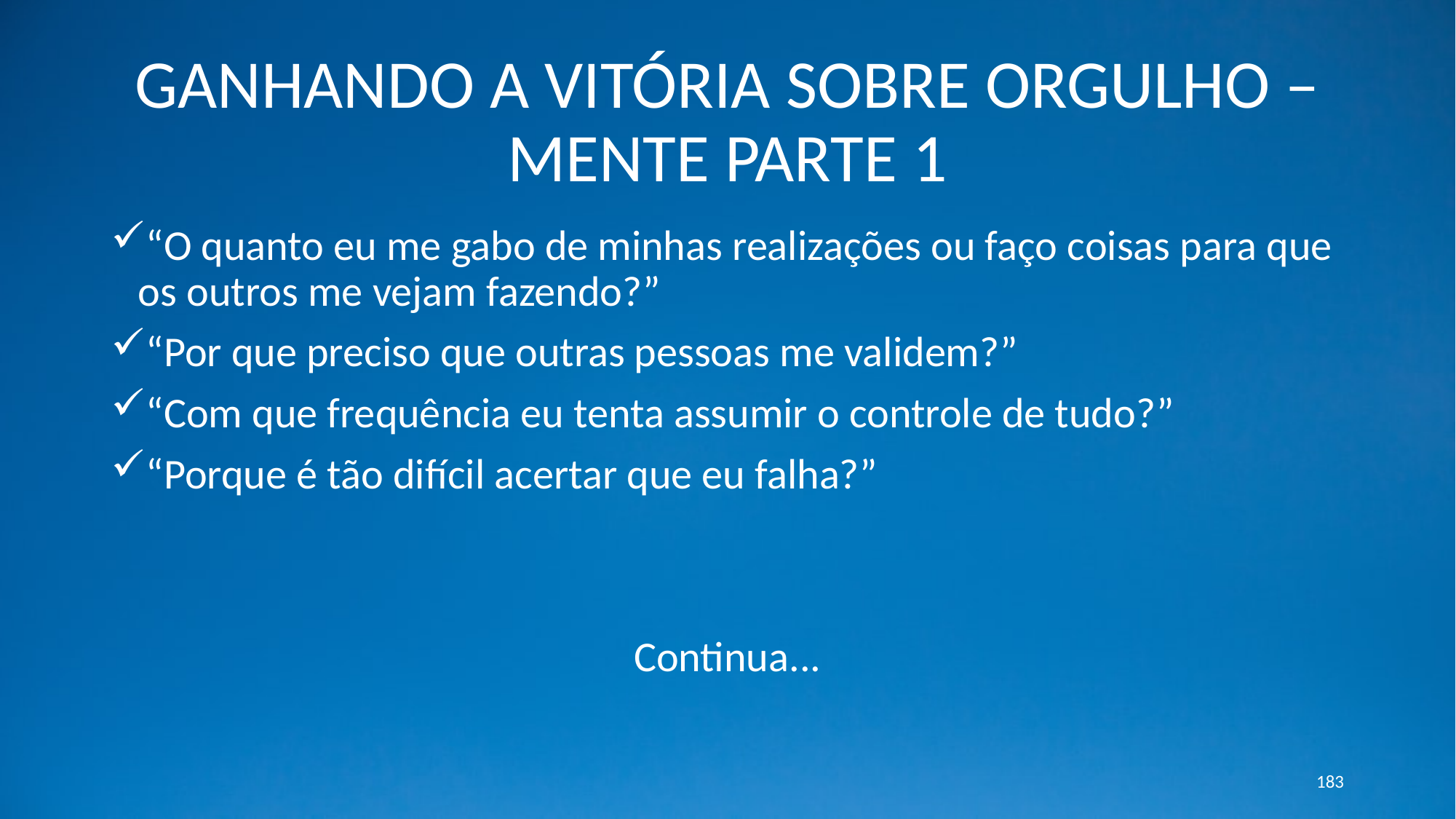

# GANHANDO A VITÓRIA SOBRE ORGULHO – MENTE PARTE 1
“O quanto eu me gabo de minhas realizações ou faço coisas para que os outros me vejam fazendo?”
“Por que preciso que outras pessoas me validem?”
“Com que frequência eu tenta assumir o controle de tudo?”
“Porque é tão difícil acertar que eu falha?”

Continua...

183